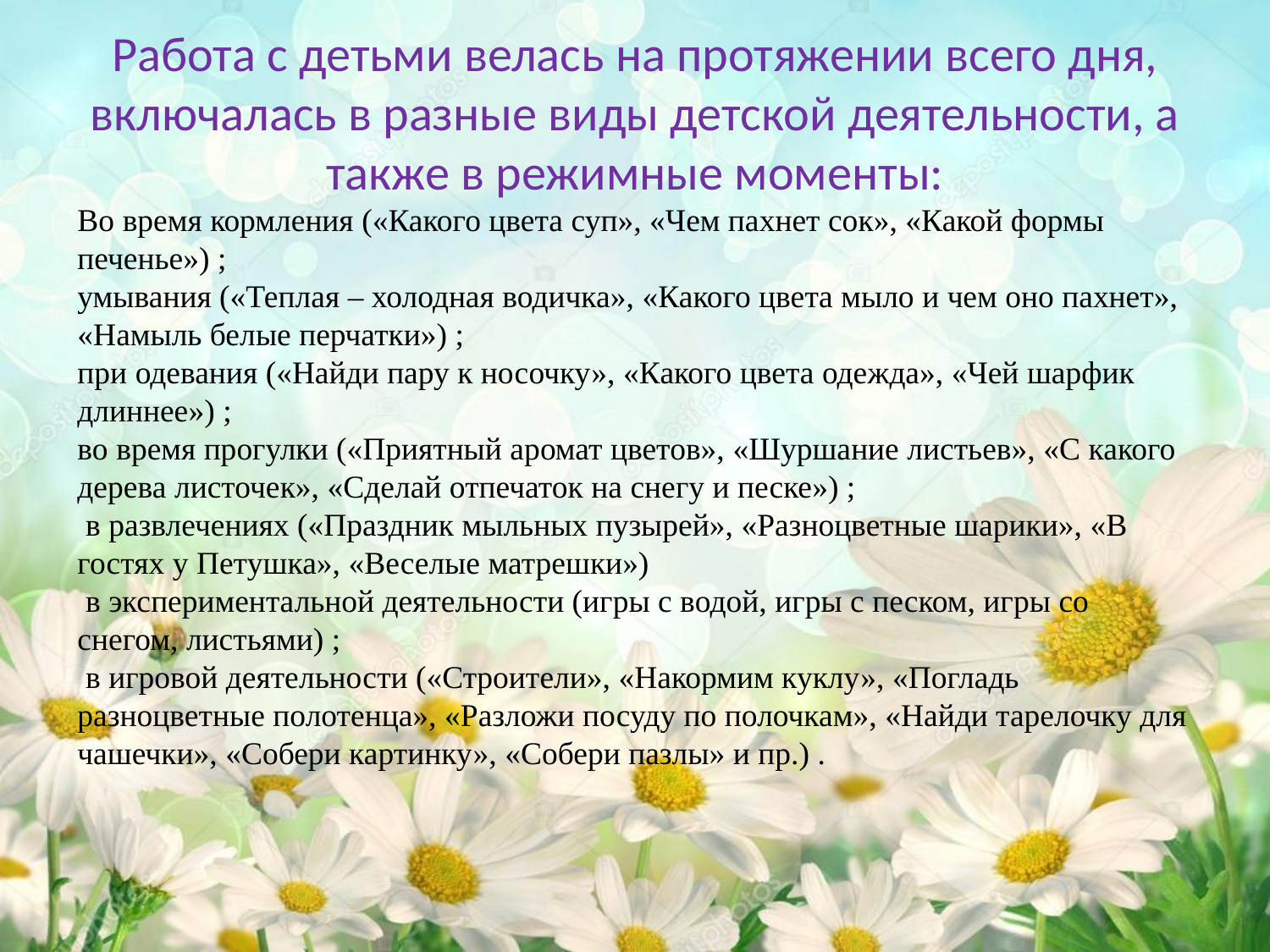

Работа с детьми велась на протяжении всего дня, включалась в разные виды детской деятельности, а также в режимные моменты:
Во время кормления («Какого цвета суп», «Чем пахнет сок», «Какой формы печенье») ;
умывания («Теплая – холодная водичка», «Какого цвета мыло и чем оно пахнет», «Намыль белые перчатки») ;
при одевания («Найди пару к носочку», «Какого цвета одежда», «Чей шарфик длиннее») ;
во время прогулки («Приятный аромат цветов», «Шуршание листьев», «С какого дерева листочек», «Сделай отпечаток на снегу и песке») ;
 в развлечениях («Праздник мыльных пузырей», «Разноцветные шарики», «В гостях у Петушка», «Веселые матрешки»)
 в экспериментальной деятельности (игры с водой, игры с песком, игры со снегом, листьями) ;
 в игровой деятельности («Строители», «Накормим куклу», «Погладь разноцветные полотенца», «Разложи посуду по полочкам», «Найди тарелочку для чашечки», «Собери картинку», «Собери пазлы» и пр.) .